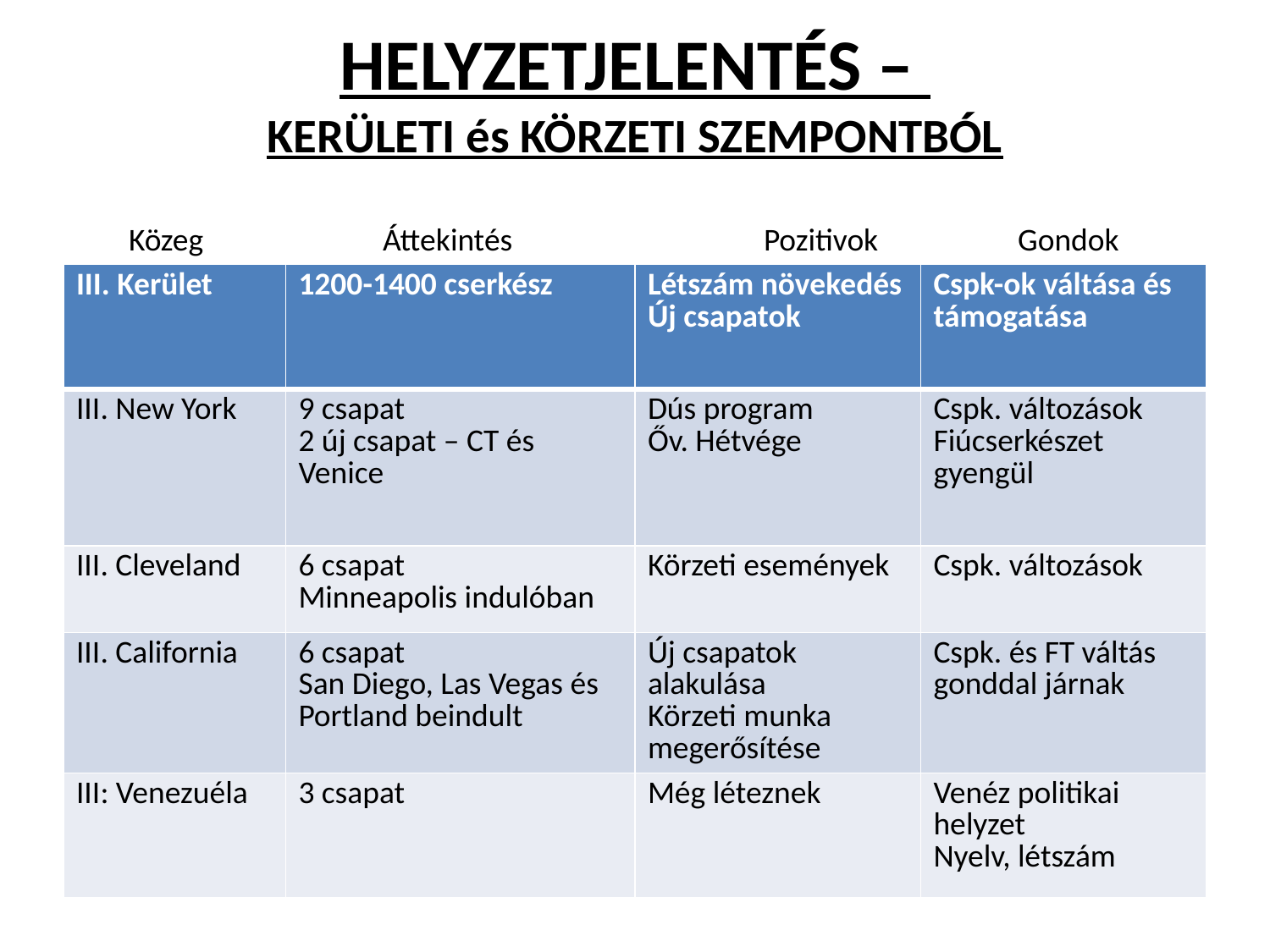

# HELYZETJELENTÉS – KERÜLETI és KÖRZETI SZEMPONTBÓL
Közeg		Áttekintés		Pozitivok		Gondok
| III. Kerület | 1200-1400 cserkész | Létszám növekedés Új csapatok | Cspk-ok váltása és támogatása |
| --- | --- | --- | --- |
| III. New York | 9 csapat 2 új csapat – CT és Venice | Dús program Őv. Hétvége | Cspk. változások Fiúcserkészet gyengül |
| III. Cleveland | 6 csapat Minneapolis indulóban | Körzeti események | Cspk. változások |
| III. California | 6 csapat San Diego, Las Vegas és Portland beindult | Új csapatok alakulása Körzeti munka megerősítése | Cspk. és FT váltás gonddal járnak |
| III: Venezuéla | 3 csapat | Még léteznek | Venéz politikai helyzet Nyelv, létszám |